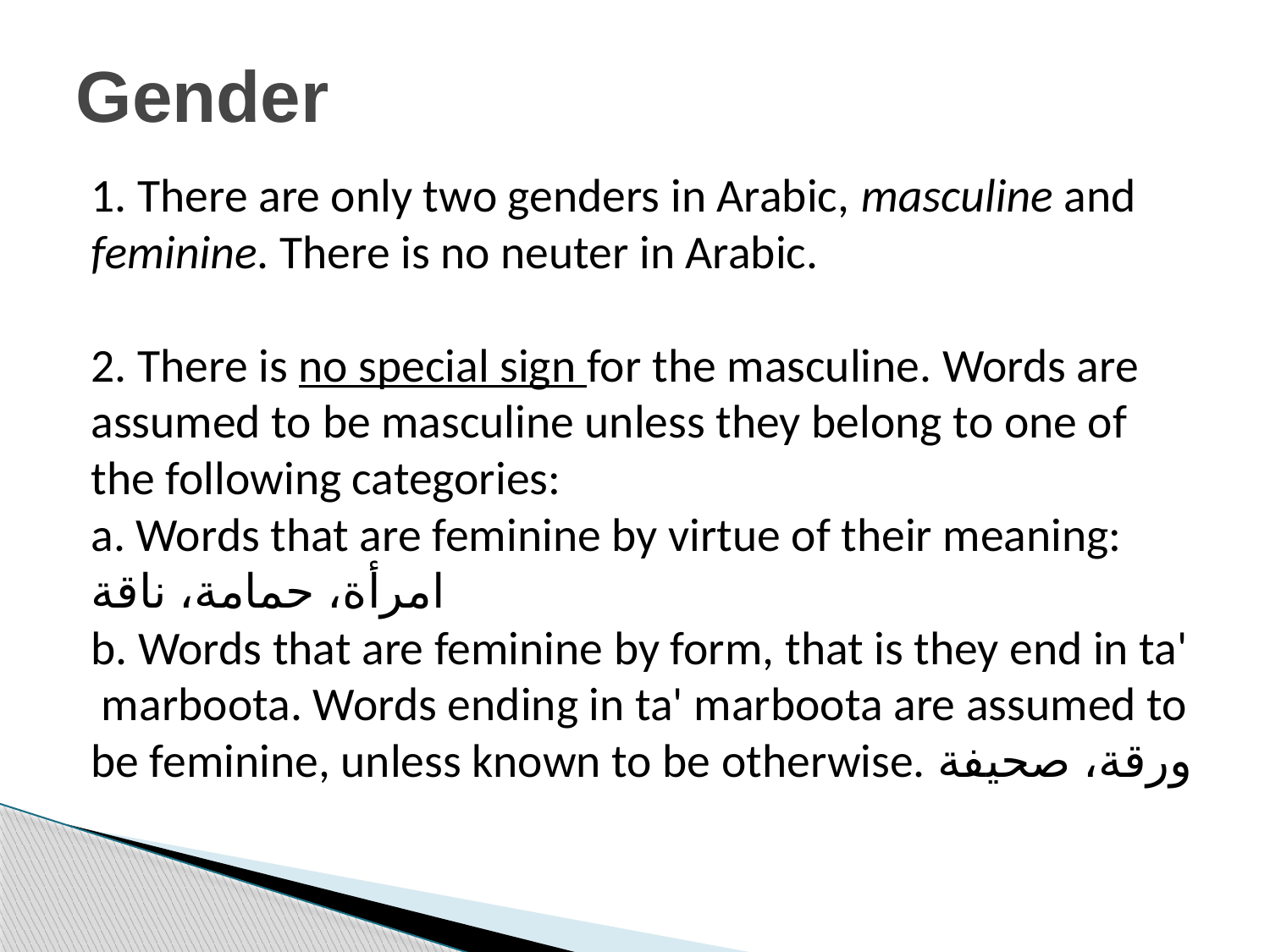

# Gender
1. There are only two genders in Arabic, masculine and feminine. There is no neuter in Arabic.

2. There is no special sign for the masculine. Words are assumed to be masculine unless they belong to one of the following categories:
	a. Words that are feminine by virtue of their meaning: امرأة، حمامة، ناقة
	b. Words that are feminine by form, that is they end in ta'  marboota. Words ending in ta' marboota are assumed to be feminine, unless known to be otherwise. ورقة، صحيفة